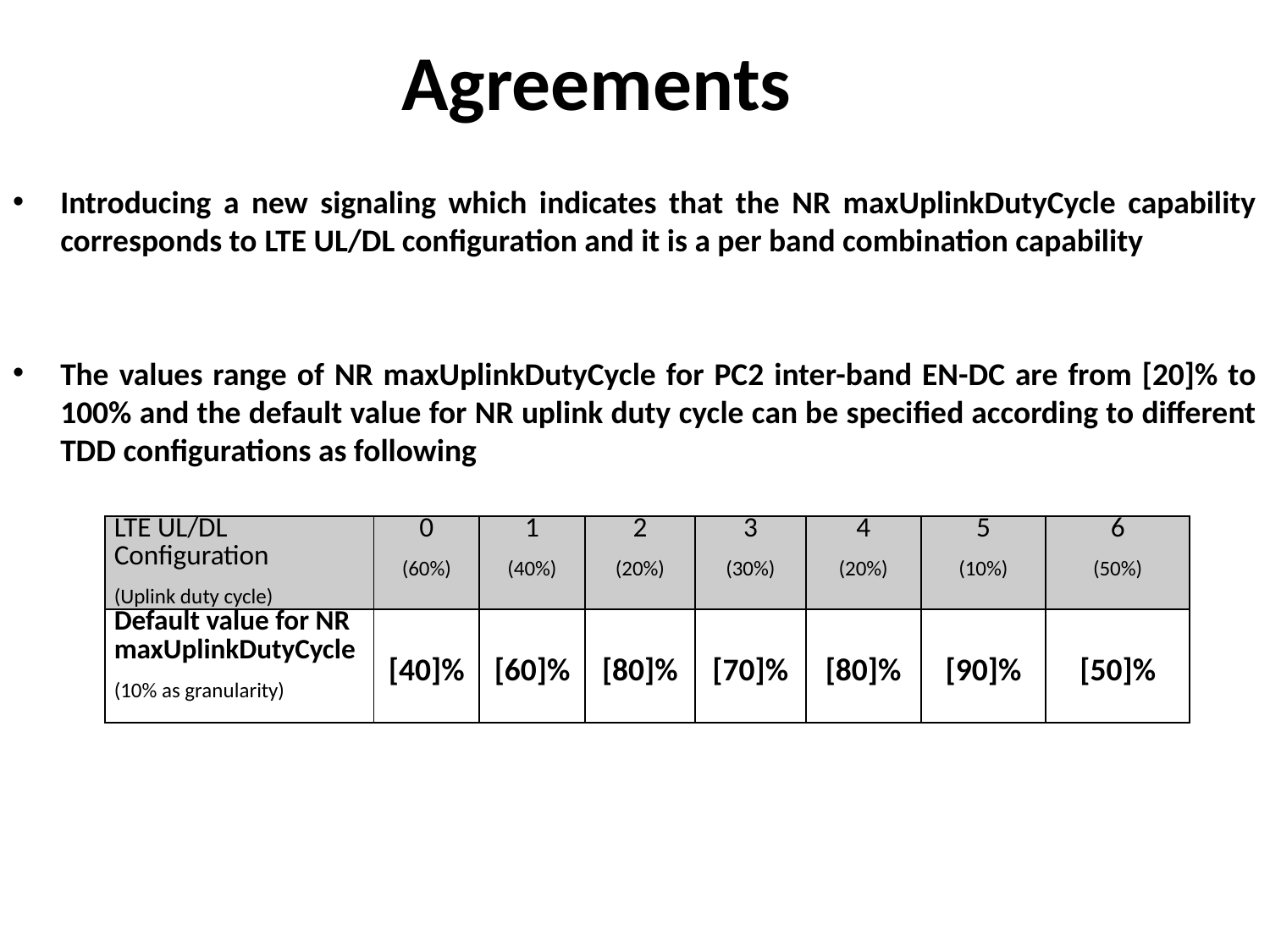

# Agreements
Introducing a new signaling which indicates that the NR maxUplinkDutyCycle capability corresponds to LTE UL/DL configuration and it is a per band combination capability

The values range of NR maxUplinkDutyCycle for PC2 inter-band EN-DC are from [20]% to 100% and the default value for NR uplink duty cycle can be specified according to different TDD configurations as following

| LTE UL/DL Configuration (Uplink duty cycle) | 0 (60%) | 1 (40%) | 2 (20%) | 3 (30%) | 4 (20%) | 5 (10%) | 6 (50%) |
| --- | --- | --- | --- | --- | --- | --- | --- |
| Default value for NR maxUplinkDutyCycle (10% as granularity) | [40]% | [60]% | [80]% | [70]% | [80]% | [90]% | [50]% |